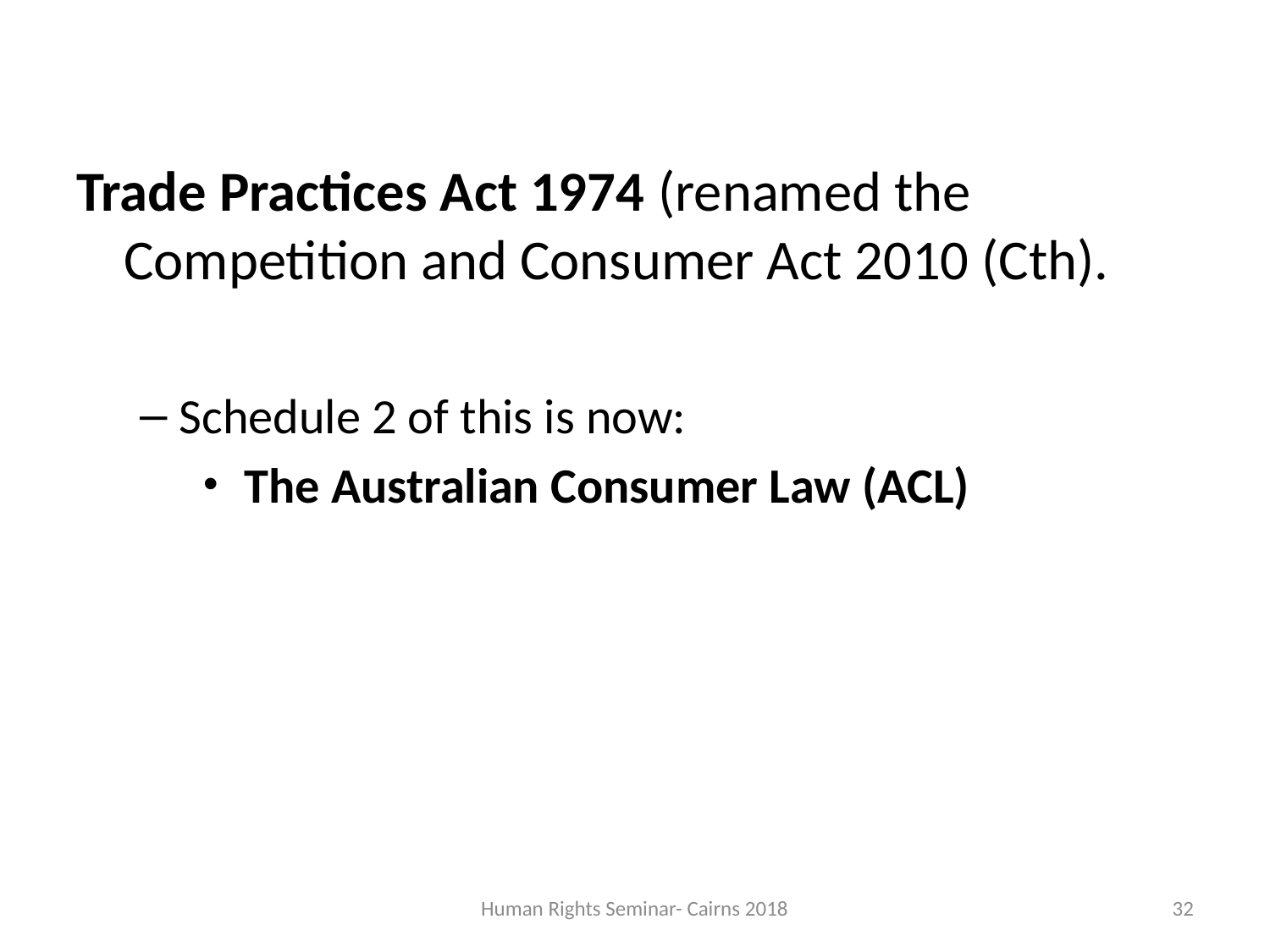

Trade Practices Act 1974 (renamed the Competition and Consumer Act 2010 (Cth).

Schedule 2 of this is now:
 The Australian Consumer Law (ACL)

Human Rights Seminar- Cairns 2018
32